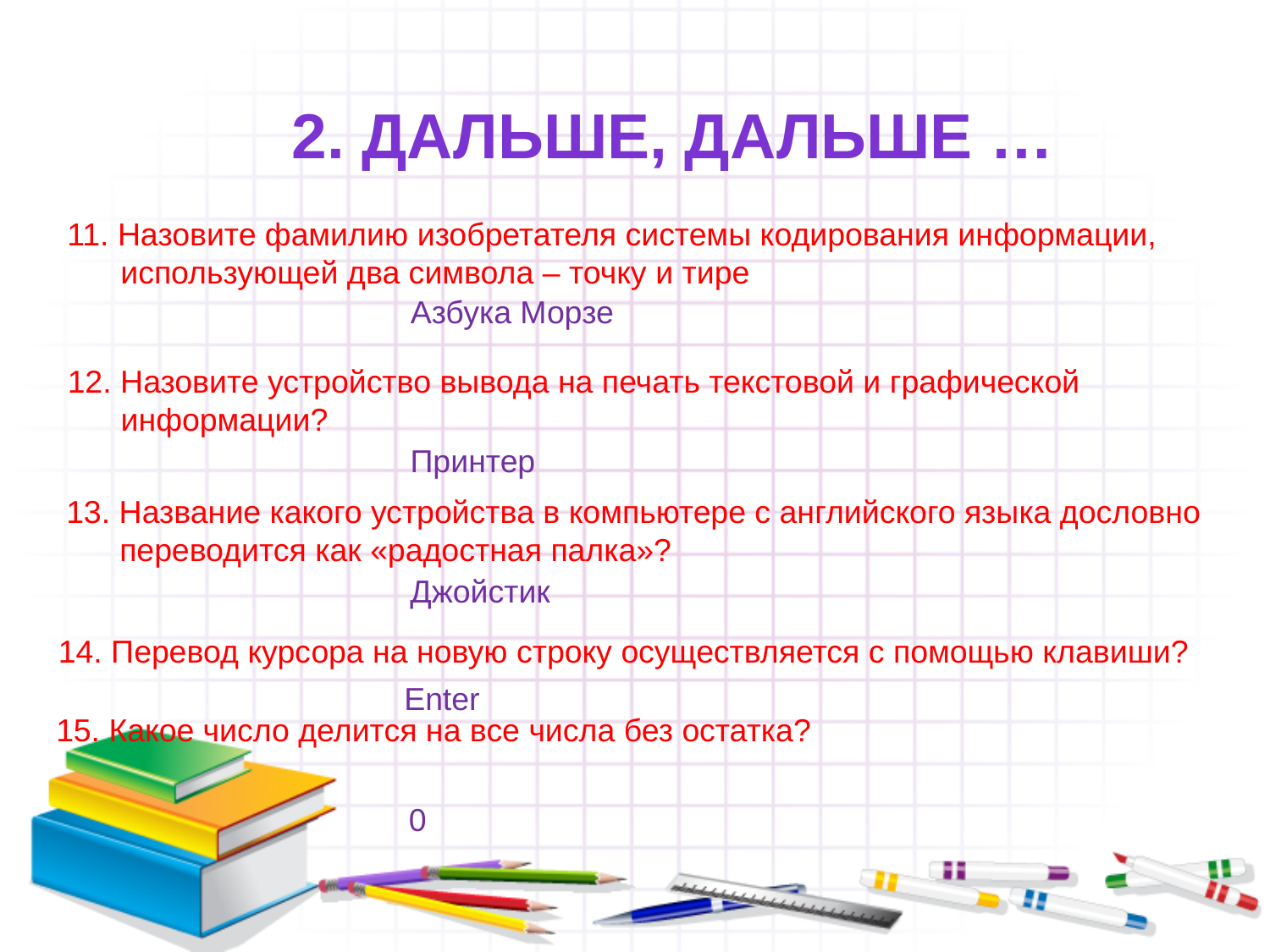

2. дальше, дальше …
11. Назовите фамилию изобретателя системы кодирования информации,
      использующей два символа – точку и тире
Азбука Морзе
12. Назовите устройство вывода на печать текстовой и графической
      информации?
Принтер
13. Название какого устройства в компьютере с английского языка дословно
      переводится как «радостная палка»?
Джойстик
14. Перевод курсора на новую строку осуществляется с помощью клавиши?
Enter
15. Какое число делится на все числа без остатка?
0